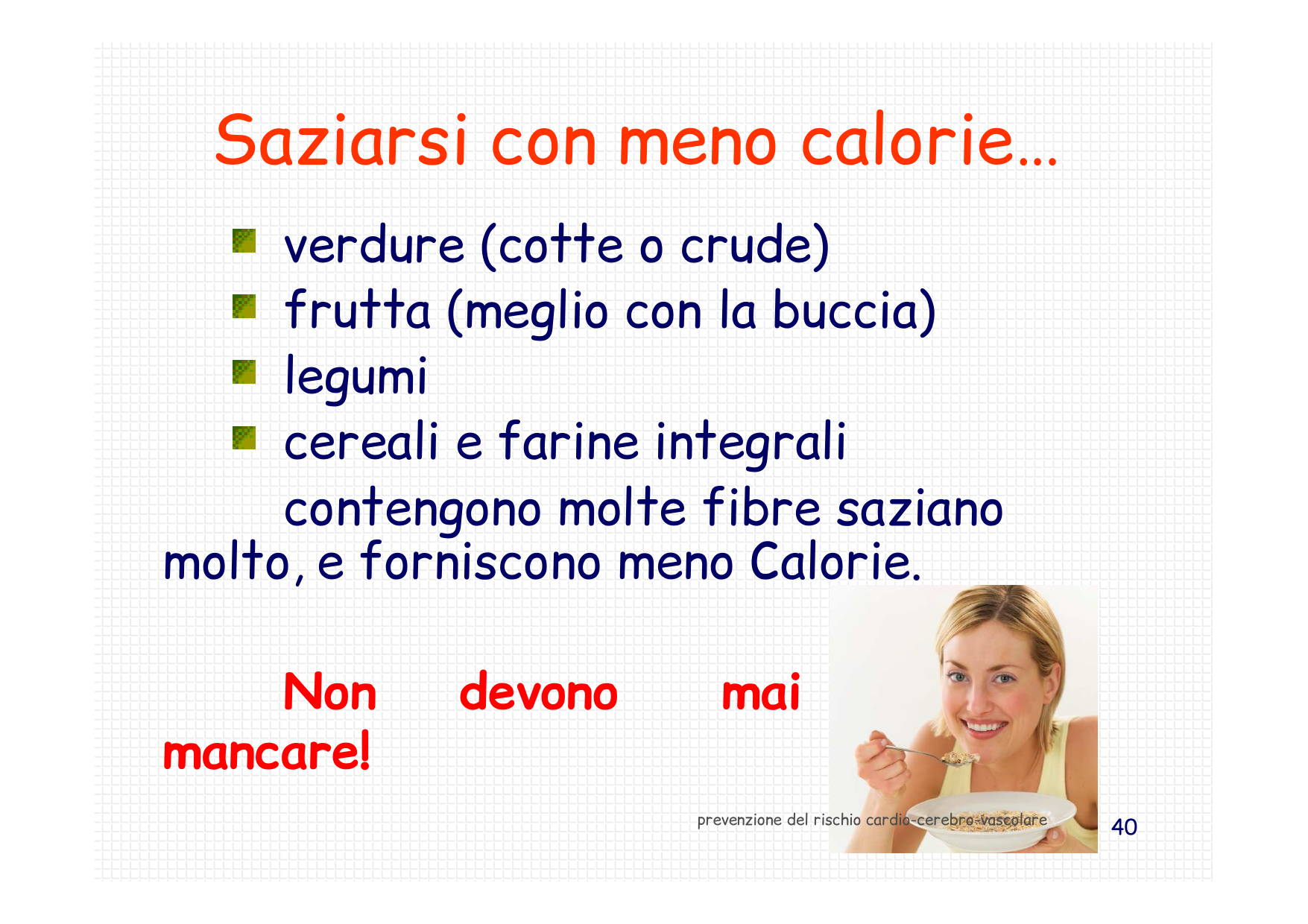

# Saziarsi con meno calorie…
verdure (cotte o crude) frutta (meglio con la buccia) legumi
cereali e farine integrali
contengono molte fibre saziano molto, e forniscono meno Calorie.

Non	devono	mai	mancare!

prevenzione del rischio cardio-cerebro-vascolare
40